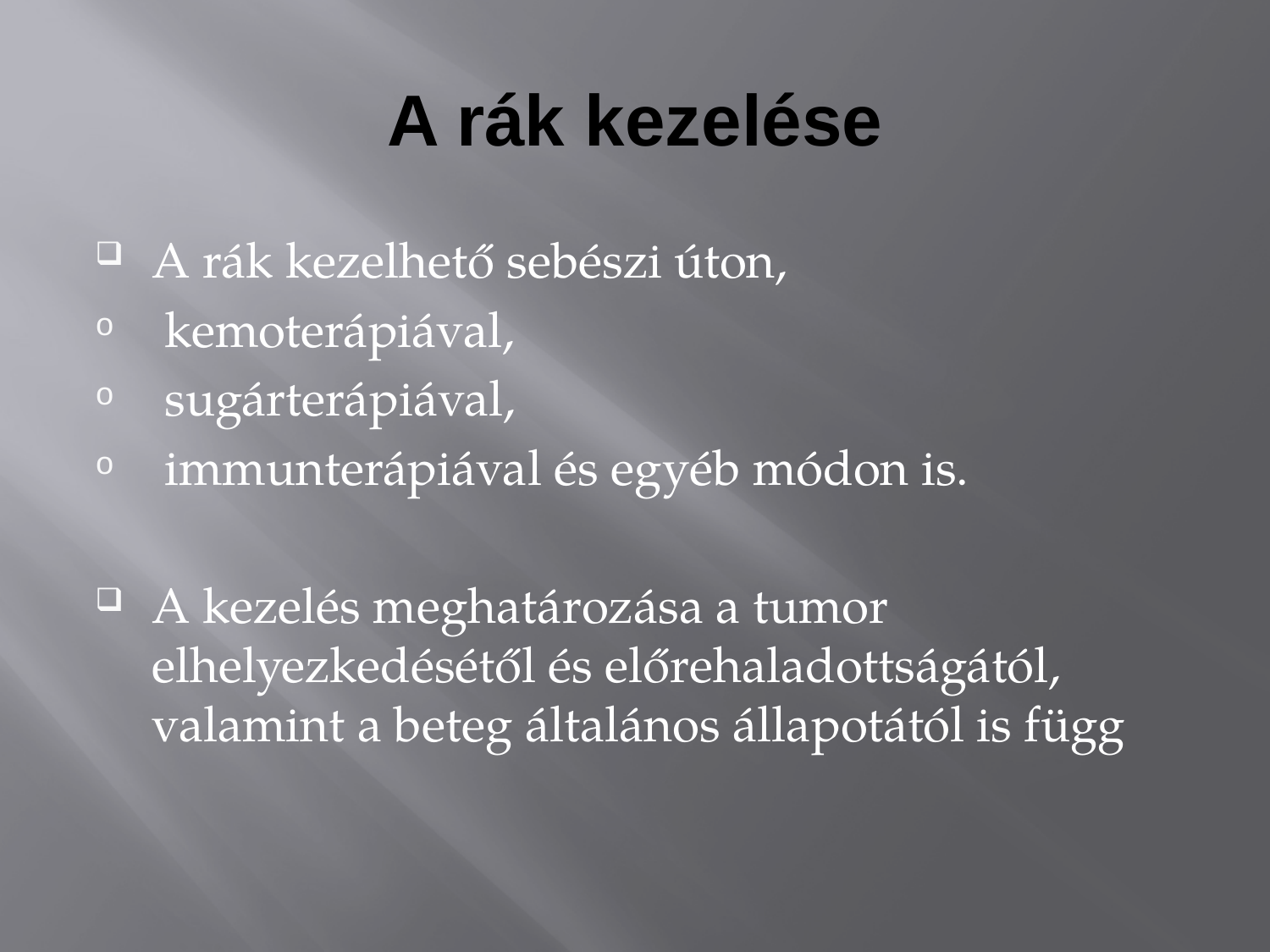

# A rák kezelése
A rák kezelhető sebészi úton,
 kemoterápiával,
 sugárterápiával,
 immunterápiával és egyéb módon is.

A kezelés meghatározása a tumor elhelyezkedésétől és előrehaladottságától, valamint a beteg általános állapotától is függ